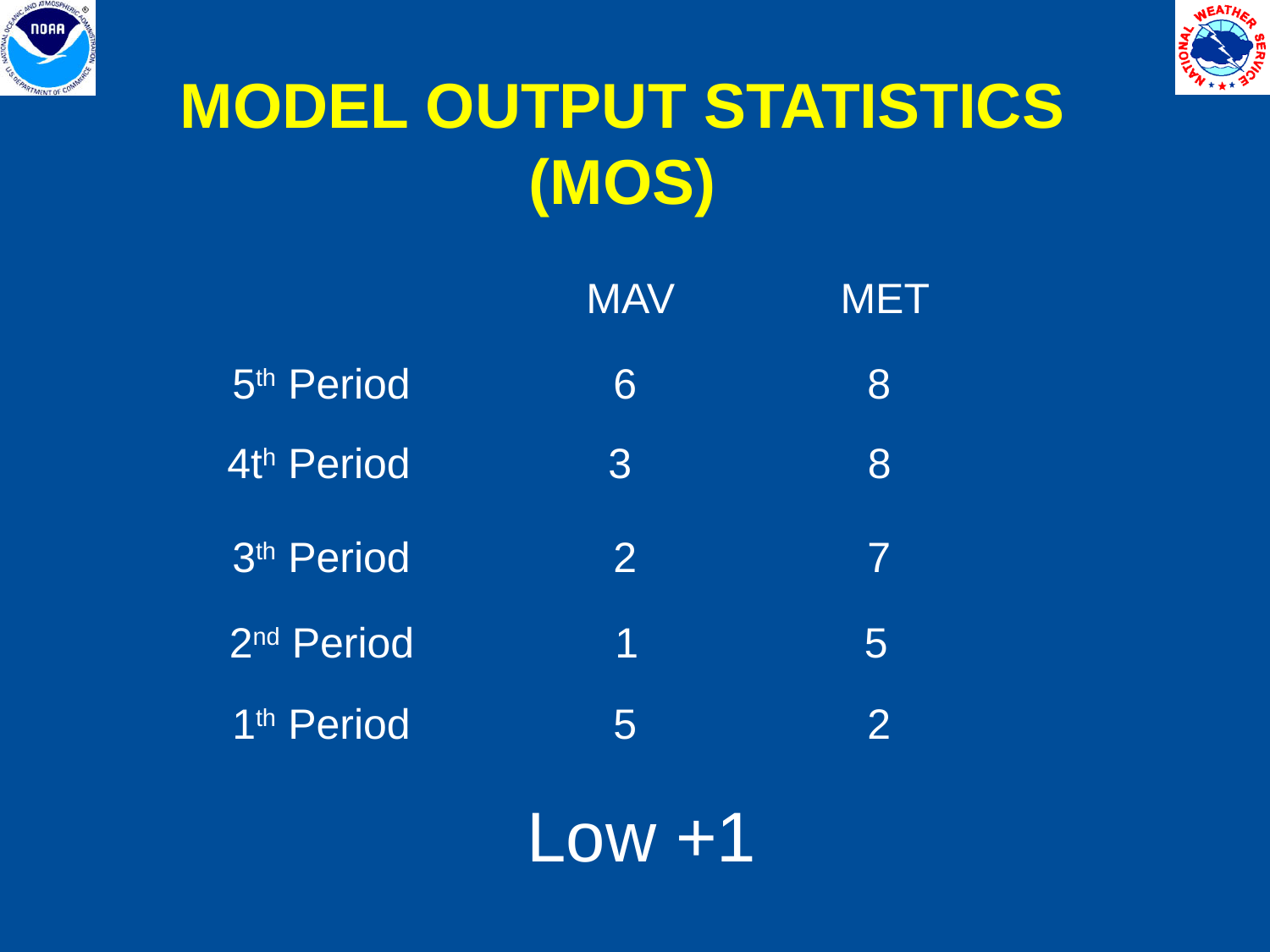

MODEL OUTPUT STATISTICS (MOS)
                                MAV              MET
5th Period		6		8
4th Period		3                    8
3th Period		2		7
2nd Period                 1		5
1th Period		5		2
Low +1